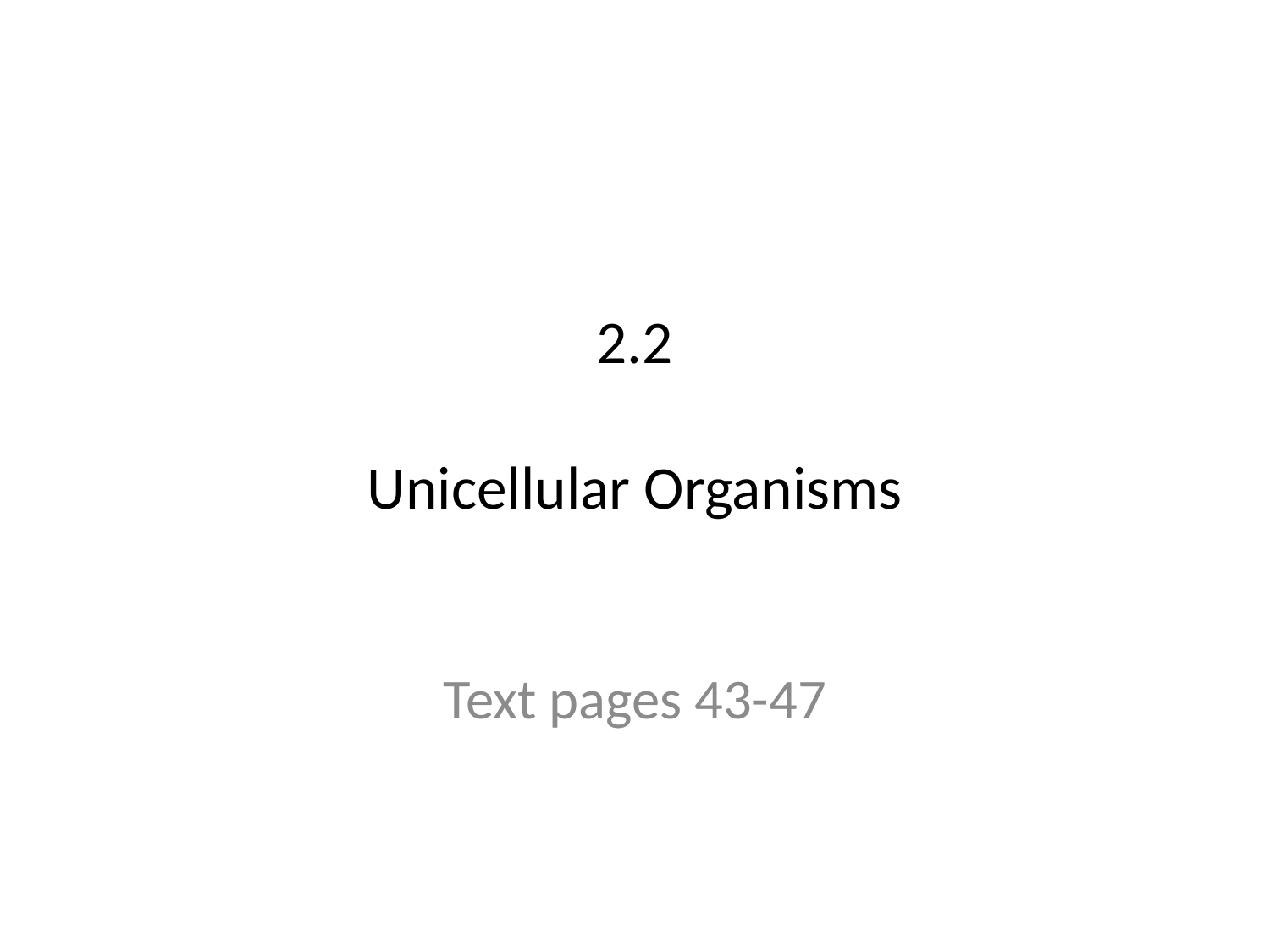

# 2.2 Unicellular Organisms
Text pages 43-47